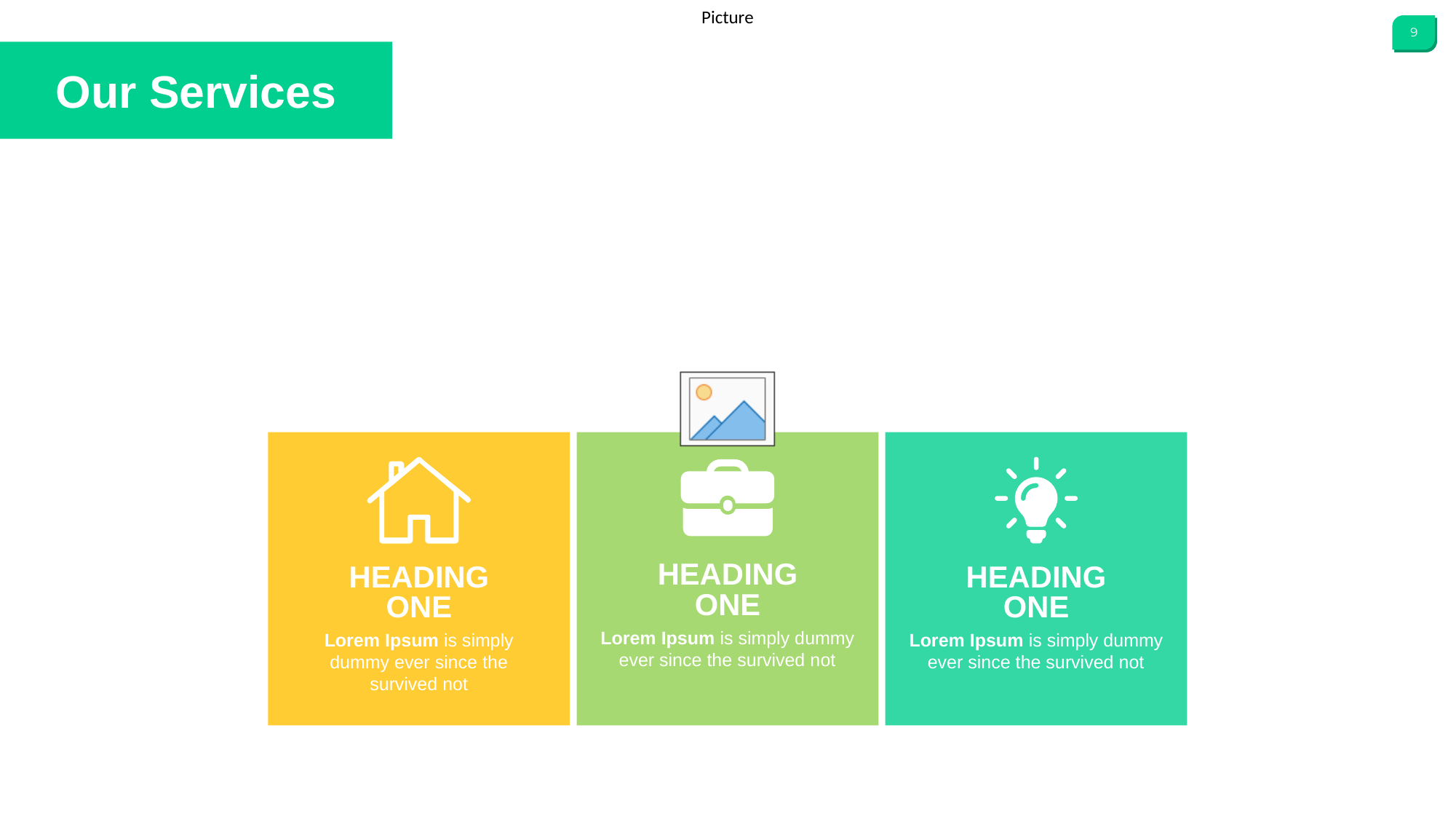

9

Our Services

HEADING ONE
Lorem Ipsum is simply dummy ever since the survived not

HEADING ONE
Lorem Ipsum is simply dummy ever since the survived not

HEADING ONE
Lorem Ipsum is simply dummy ever since the survived not